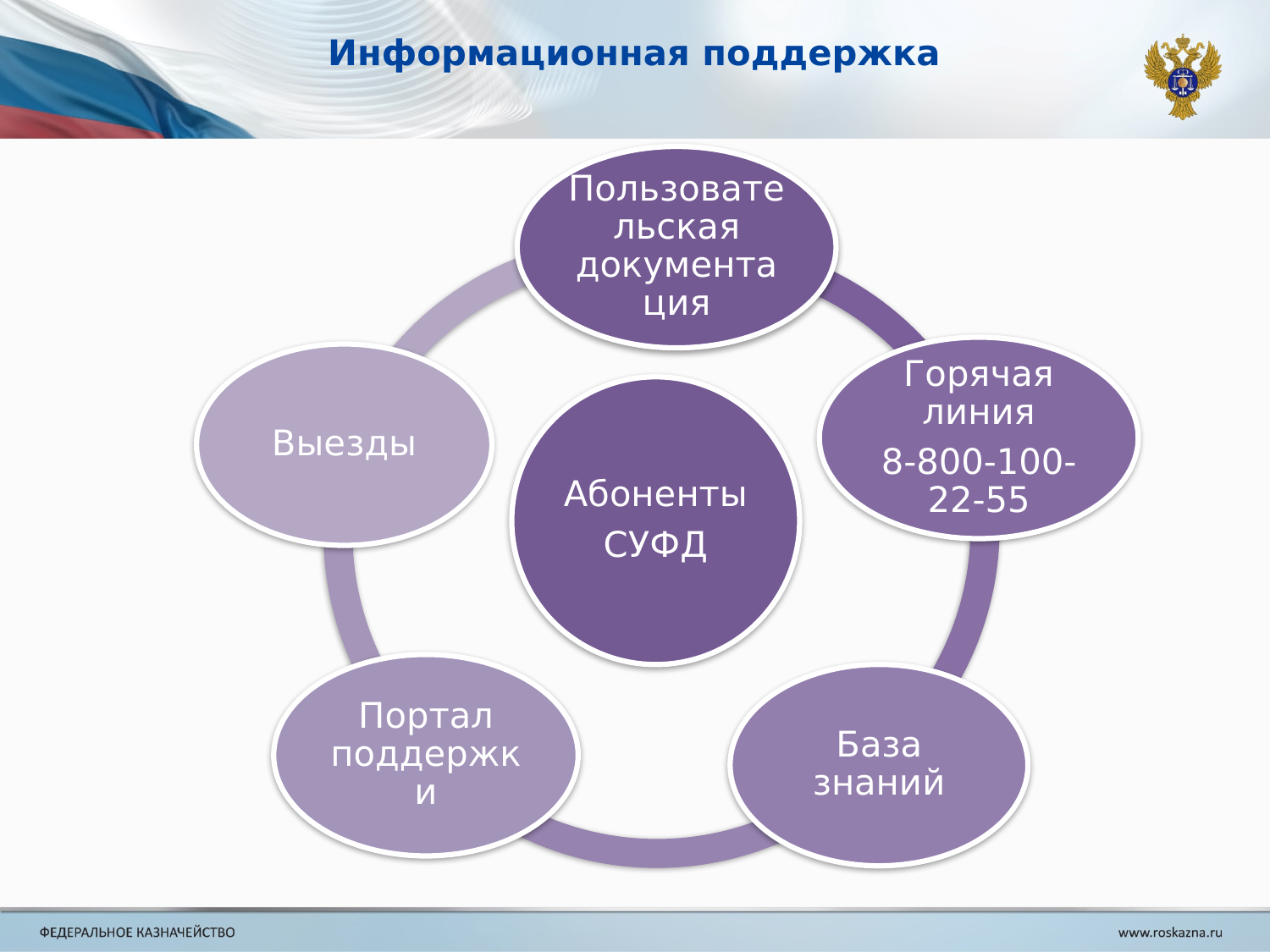

# Информационная поддержка
Абоненты
СУФД
Пользовательская документация
Горячая линия
8-800-100-22-55
База знаний
Портал поддержки
Выезды